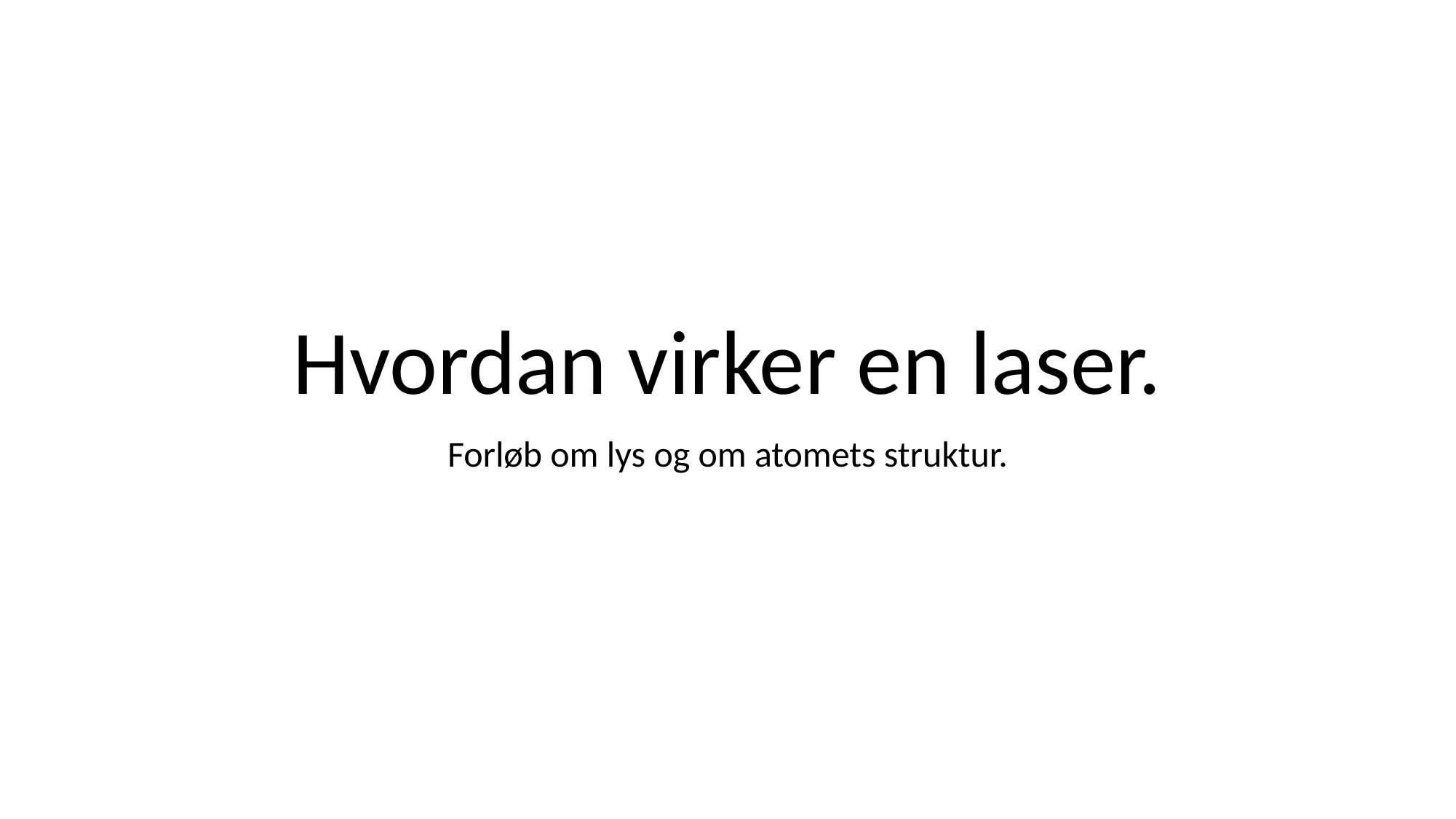

# Hvordan virker en laser.
Forløb om lys og om atomets struktur.